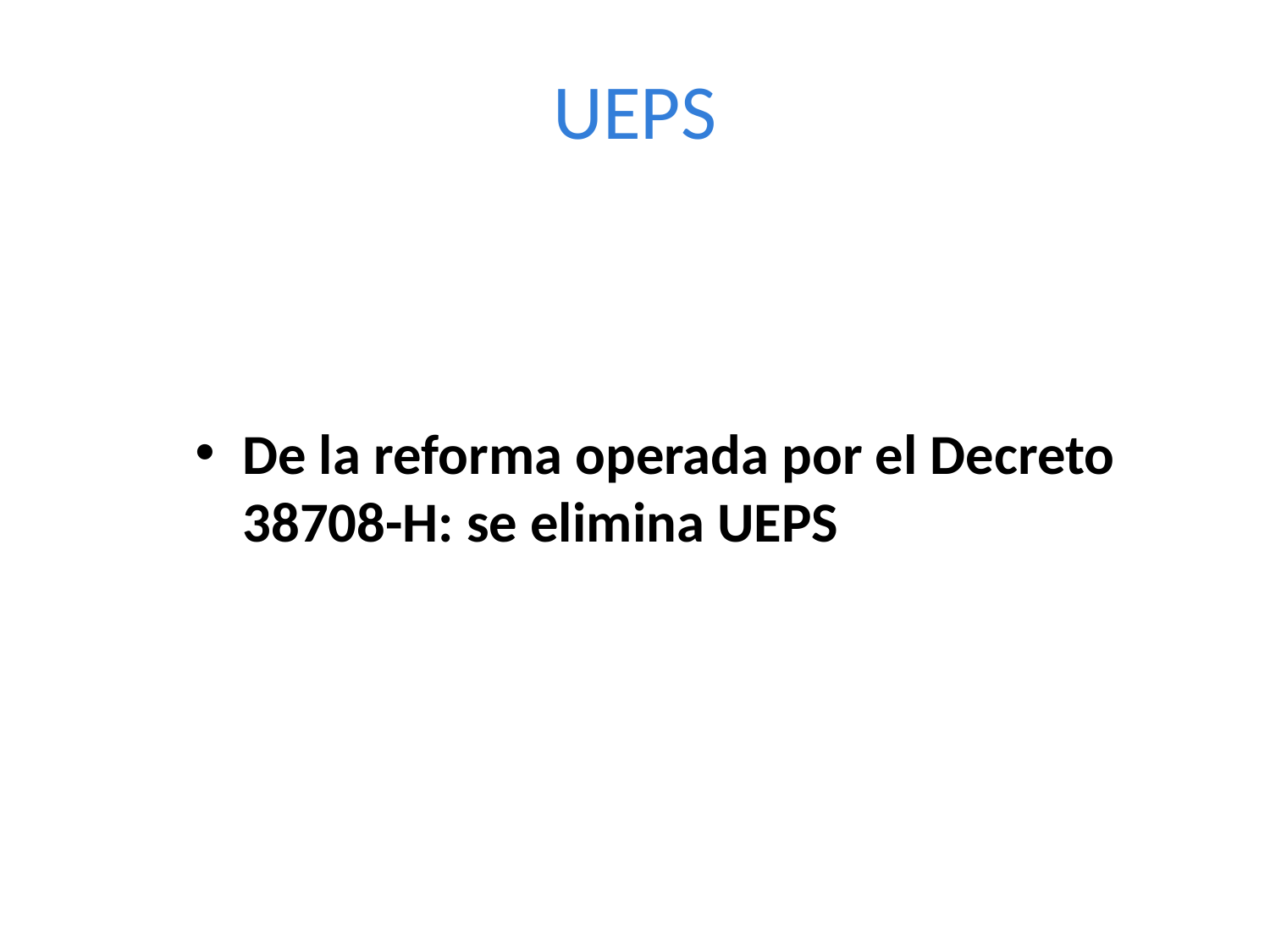

# UEPS

De la reforma operada por el Decreto 38708-H: se elimina UEPS